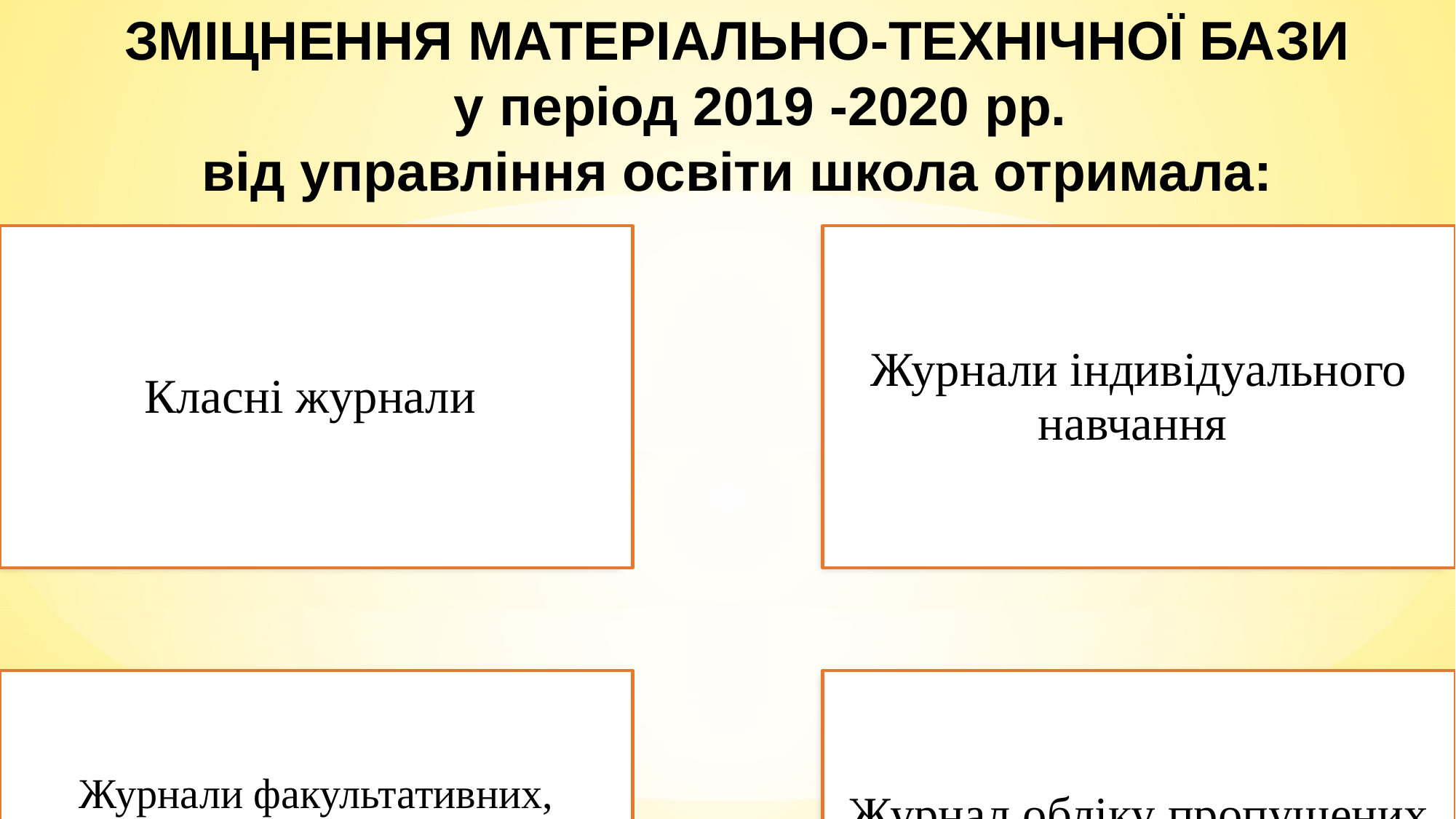

ЗМІЦНЕННЯ МАТЕРІАЛЬНО-ТЕХНІЧНОЇ БАЗИ
    у період 2019 -2020 рр.
від управління освіти школа отримала:
Журнали індивідуального навчання
Класні журнали